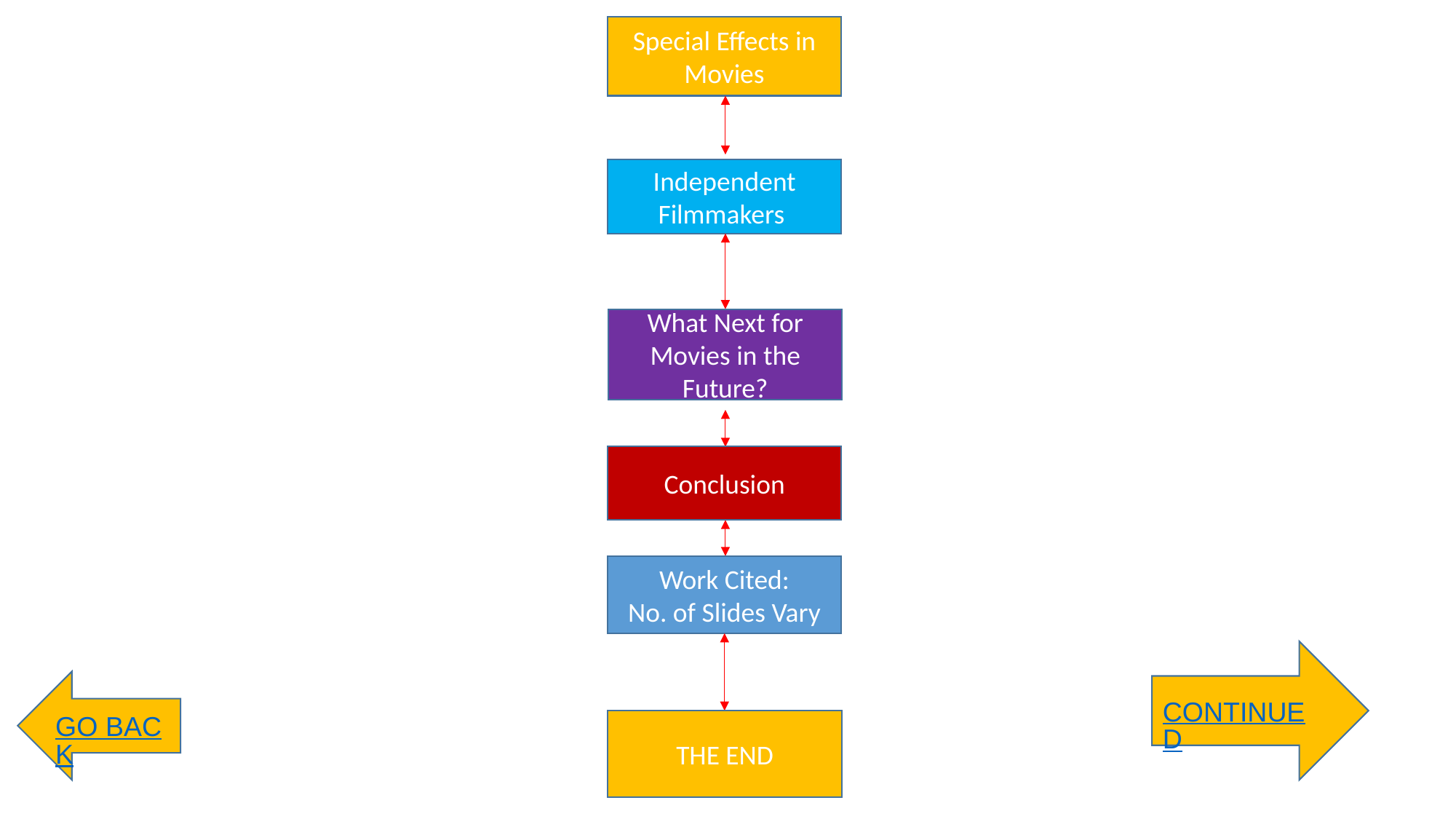

Special Effects in
Movies
Independent Filmmakers
What Next for Movies in the Future?
 Conclusion
Work Cited:
No. of Slides Vary
CONTINUED
GO BACK
THE END